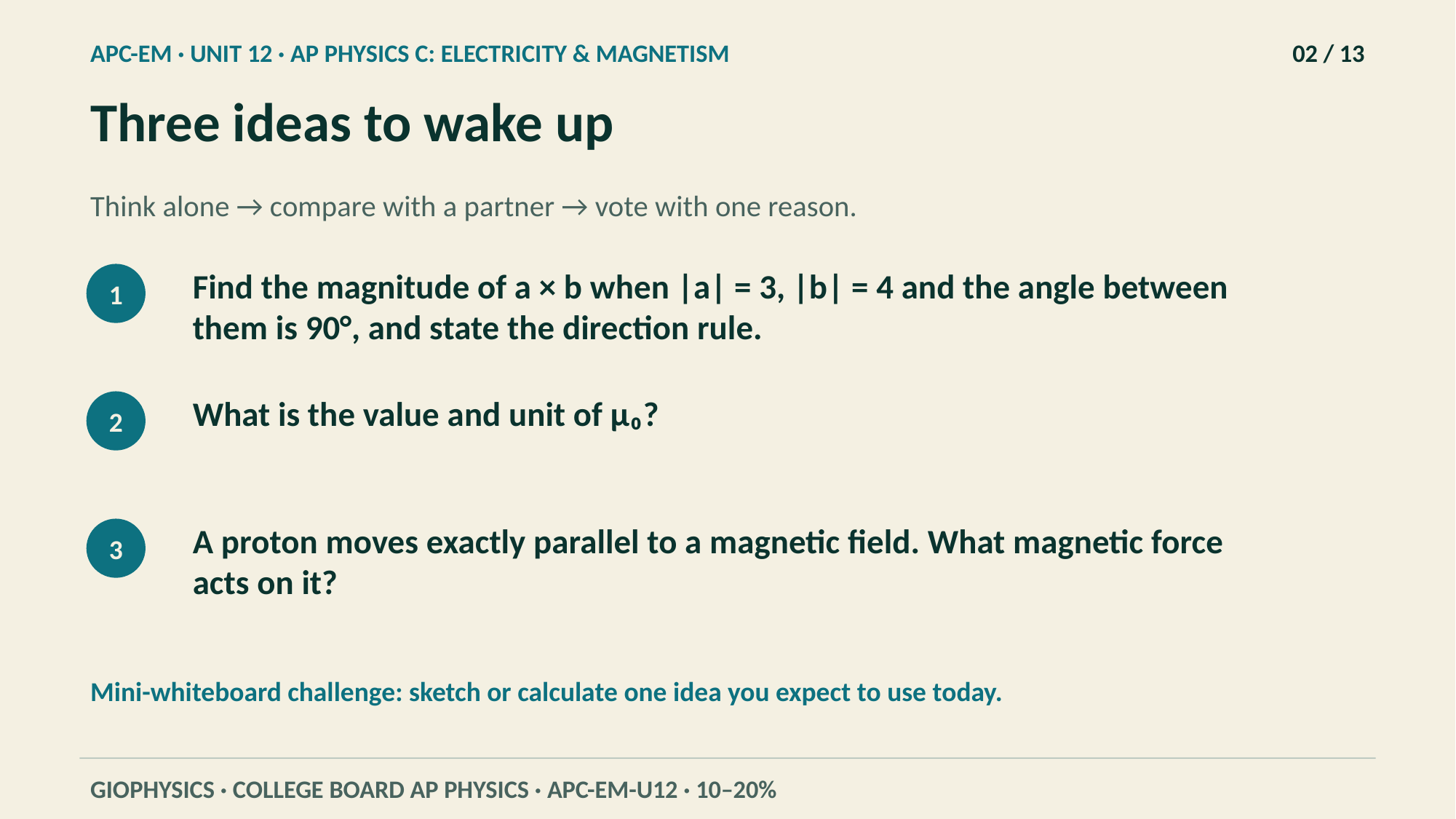

APC-EM · UNIT 12 · AP PHYSICS C: ELECTRICITY & MAGNETISM
02 / 13
Three ideas to wake up
Think alone → compare with a partner → vote with one reason.
Find the magnitude of a × b when |a| = 3, |b| = 4 and the angle between them is 90°, and state the direction rule.

1
What is the value and unit of μ₀?

2
A proton moves exactly parallel to a magnetic field. What magnetic force acts on it?

3
Mini-whiteboard challenge: sketch or calculate one idea you expect to use today.

GIOPHYSICS · COLLEGE BOARD AP PHYSICS · APC-EM-U12 · 10–20%